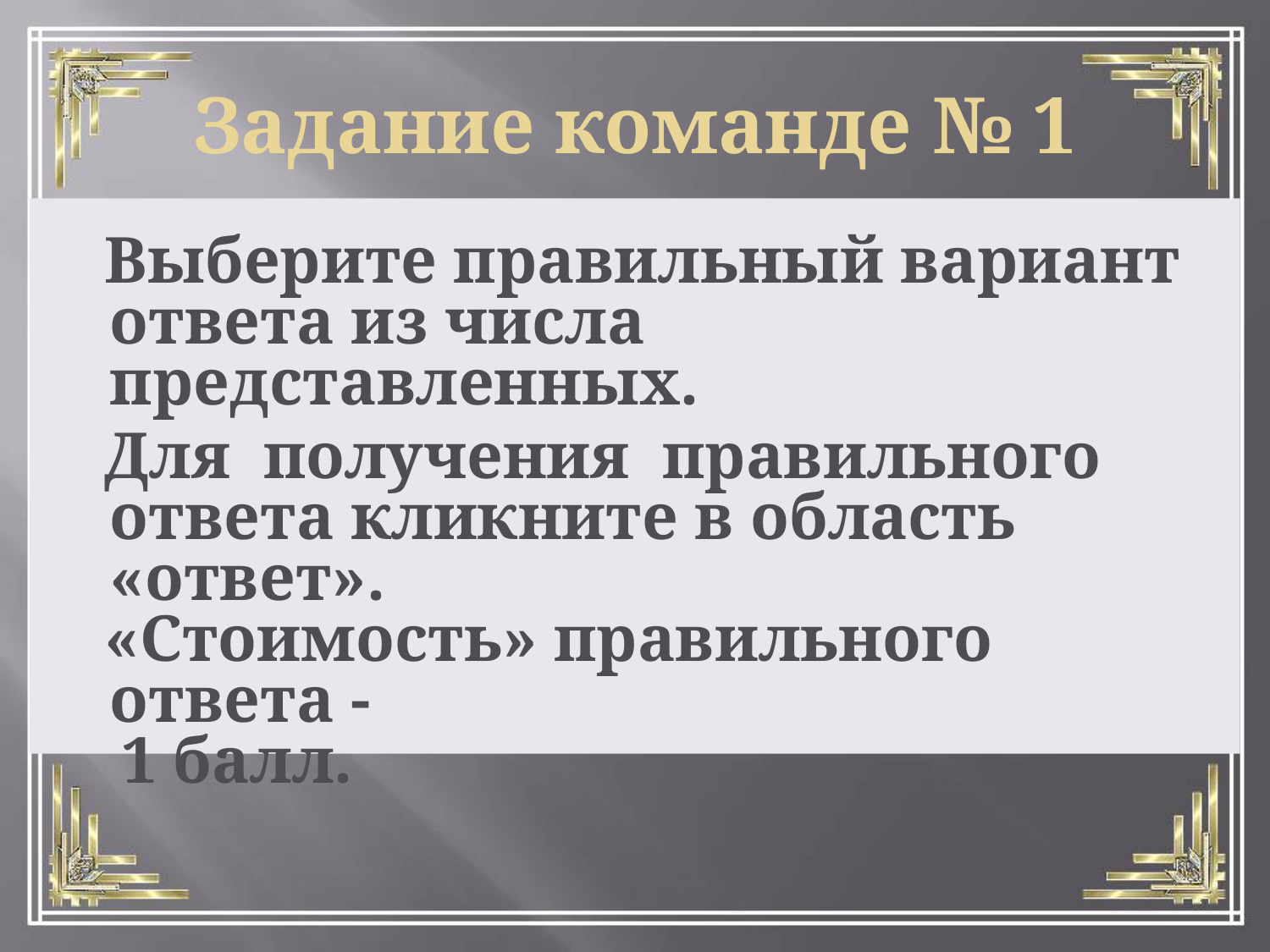

Задание команде № 1

  Выберите правильный вариант ответа из числа представленных.
  Для  получения  правильного ответа кликните в область «ответ».
  «Стоимость» правильного ответа -
   1 балл.